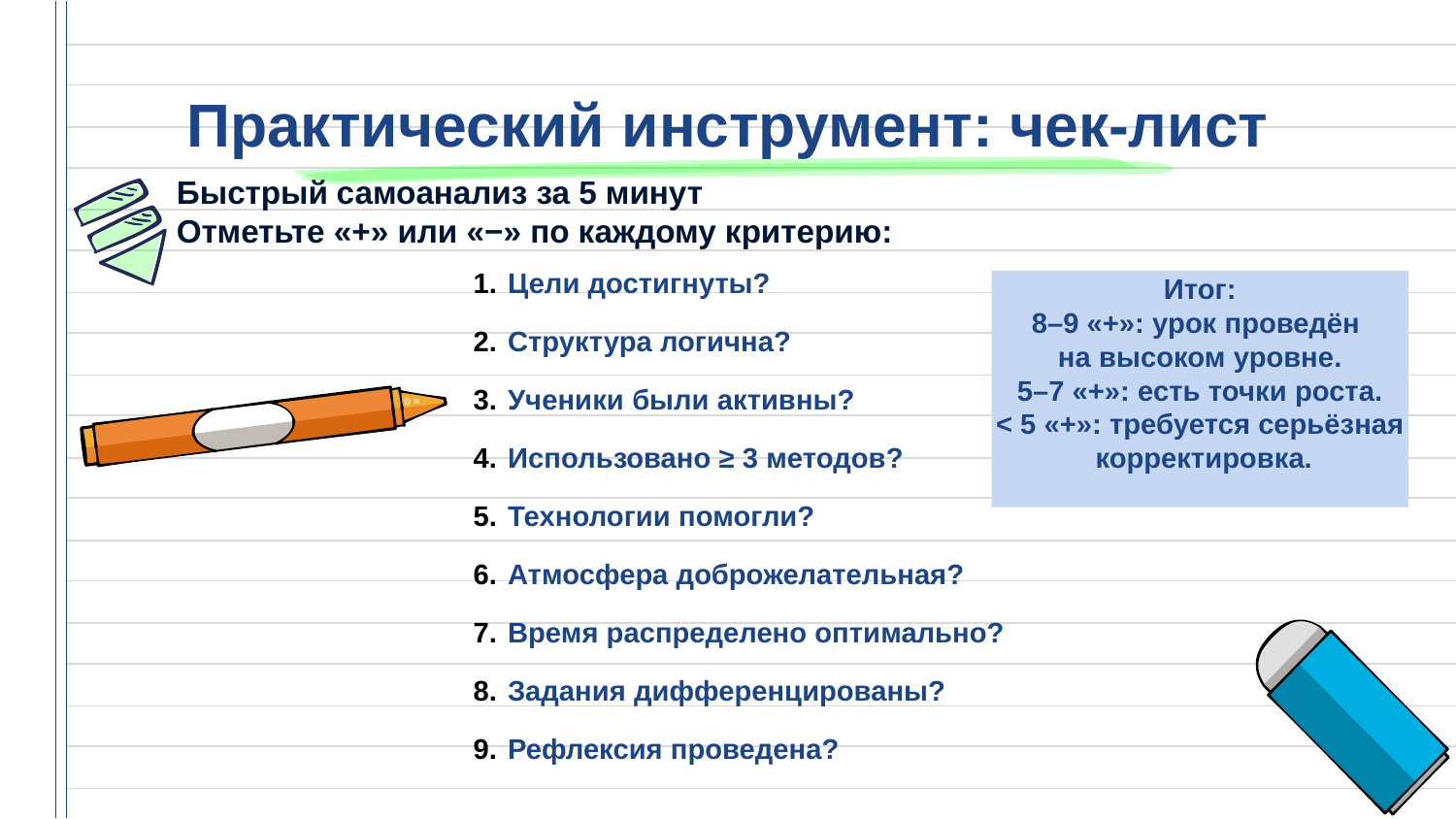

Практический инструмент: чек‑лист

Быстрый самоанализ за 5 минут
Отметьте «+» или «−» по каждому критерию:

Цели достигнуты?
Структура логична?
Ученики были активны?
Использовано ≥ 3 методов?
Технологии помогли?
Атмосфера доброжелательная?
Время распределено оптимально?
Задания дифференцированы?
Рефлексия проведена?
# Итог: 8–9 «+»: урок проведён  на высоком уровне. 5–7 «+»: есть точки роста. < 5 «+»: требуется серьёзная  корректировка.